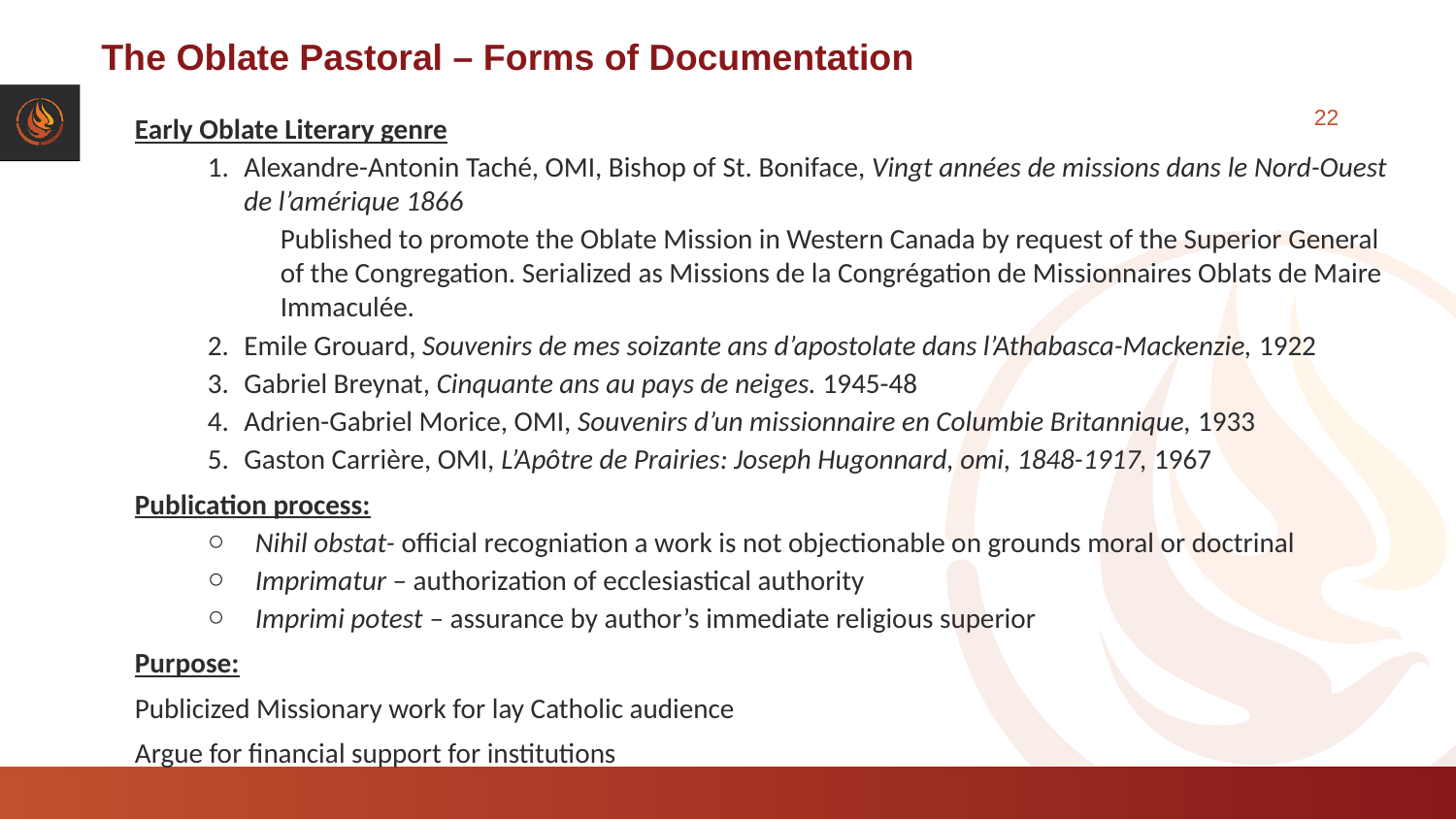

# The Oblate Pastoral – Forms of Documentation
Early Oblate Literary genre
Alexandre-Antonin Taché, OMI, Bishop of St. Boniface, Vingt années de missions dans le Nord-Ouest de l’amérique 1866
Published to promote the Oblate Mission in Western Canada by request of the Superior General of the Congregation. Serialized as Missions de la Congrégation de Missionnaires Oblats de Maire Immaculée.
Emile Grouard, Souvenirs de mes soizante ans d’apostolate dans l’Athabasca-Mackenzie, 1922
Gabriel Breynat, Cinquante ans au pays de neiges. 1945-48
Adrien-Gabriel Morice, OMI, Souvenirs d’un missionnaire en Columbie Britannique, 1933
Gaston Carrière, OMI, L’Apôtre de Prairies: Joseph Hugonnard, omi, 1848-1917, 1967
Publication process:
Nihil obstat- official recogniation a work is not objectionable on grounds moral or doctrinal
Imprimatur – authorization of ecclesiastical authority
Imprimi potest – assurance by author’s immediate religious superior
Purpose:
Publicized Missionary work for lay Catholic audience
Argue for financial support for institutions

22